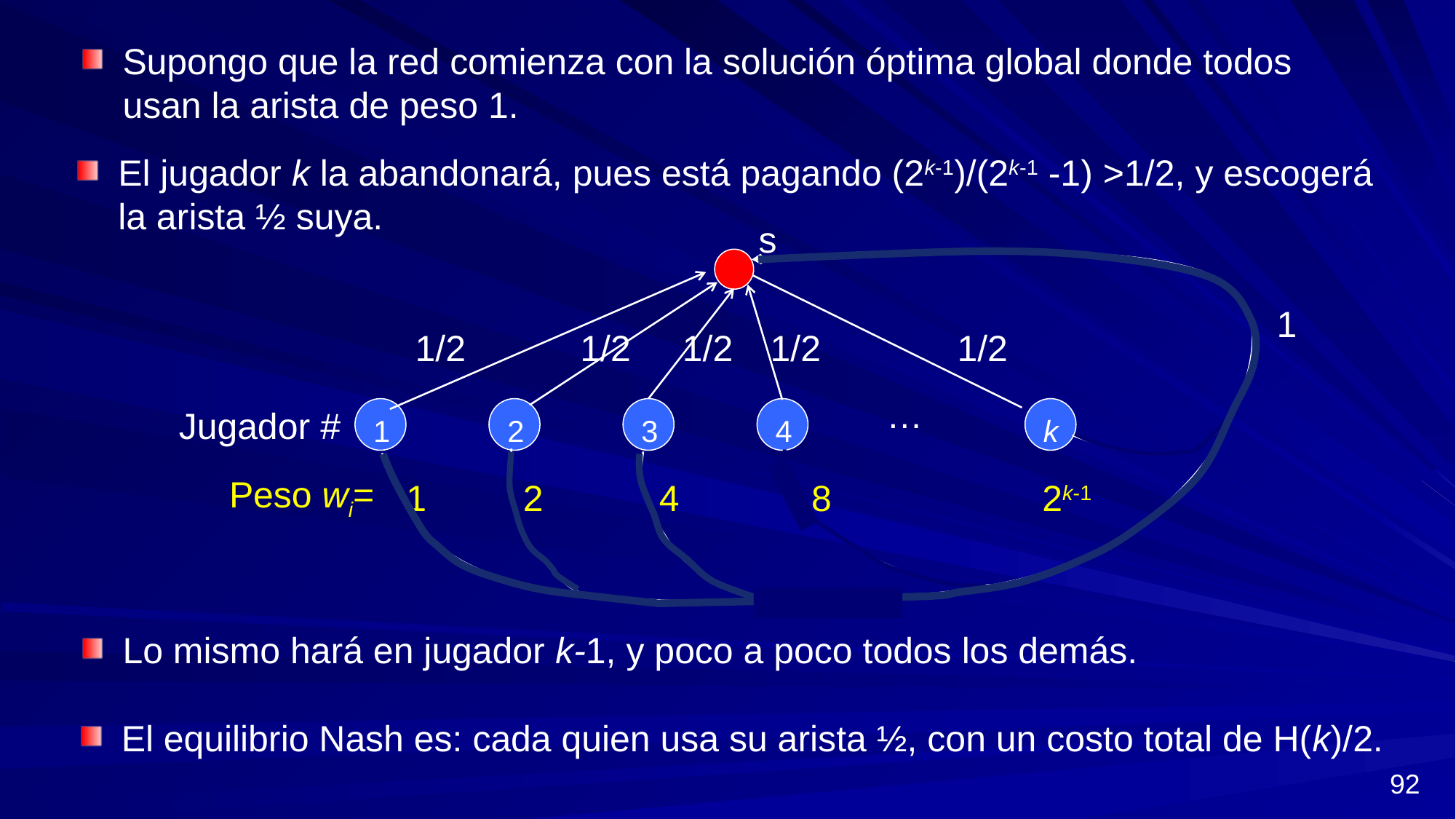

Supongo que la red comienza con la solución óptima global donde todos usan la arista de peso 1.
El jugador k la abandonará, pues está pagando (2k-1)/(2k-1 -1) >1/2, y escogerá la arista ½ suya.
s

1
1/2
1/2
1/2
1/2
1/2
…
Jugador #
1
2
3
4
k

Peso wi=
1
2
4
8
2k-1

Lo mismo hará en jugador k-1, y poco a poco todos los demás.
El equilibrio Nash es: cada quien usa su arista ½, con un costo total de H(k)/2.
92